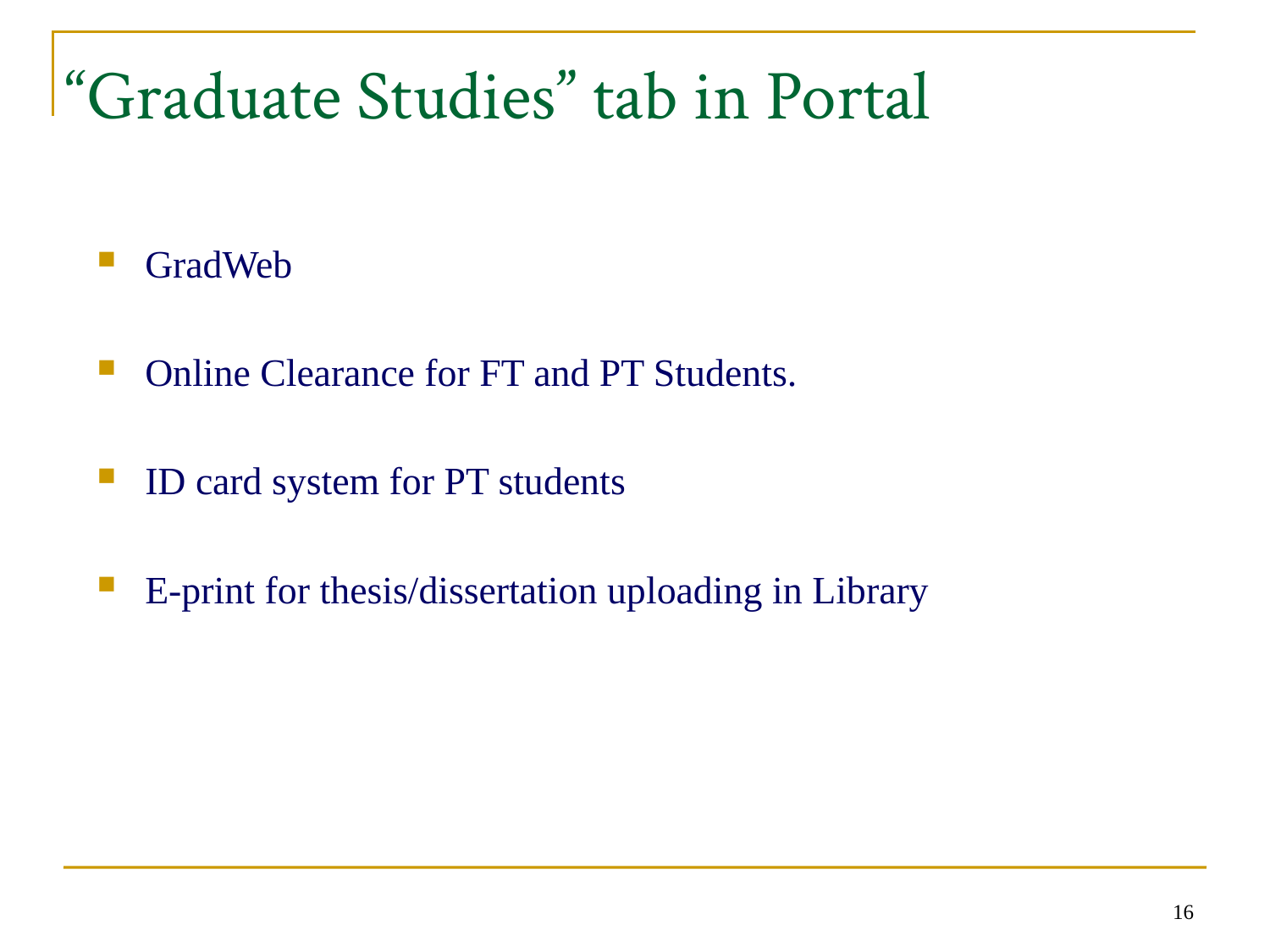

# “Graduate Studies” tab in Portal
GradWeb

Online Clearance for FT and PT Students.

ID card system for PT students

E-print for thesis/dissertation uploading in Library
16